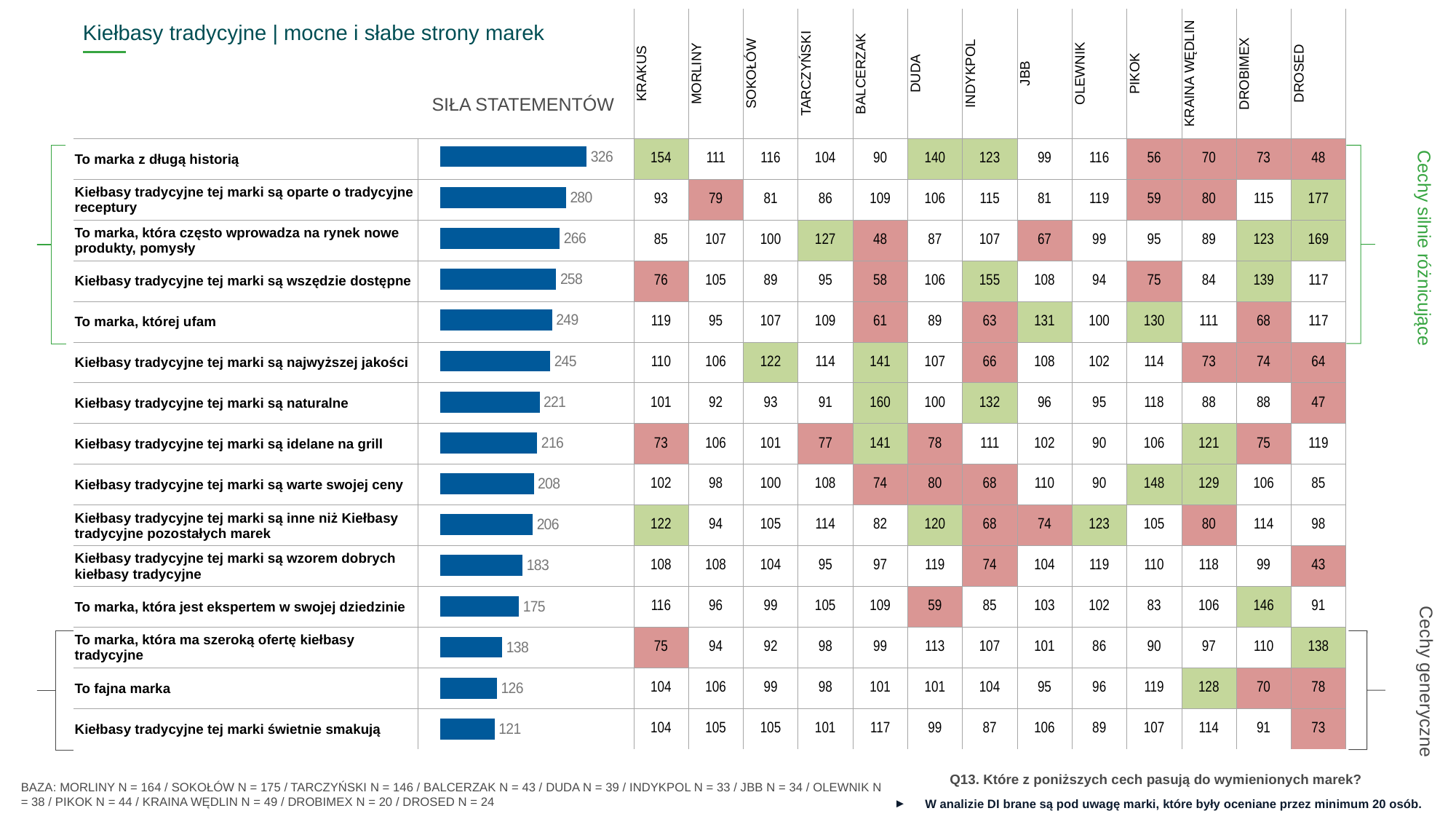

| ^TABDI^ | x | KRAKUS | MORLINY | SOKOŁÓW | TARCZYŃSKI | BALCERZAK | DUDA | INDYKPOL | JBB | OLEWNIK | PIKOK | KRAINA WĘDLIN | DROBIMEX | DROSED |
| --- | --- | --- | --- | --- | --- | --- | --- | --- | --- | --- | --- | --- | --- | --- |
| To marka z długą historią |  | 154 | 111 | 116 | 104 | 90 | 140 | 123 | 99 | 116 | 56 | 70 | 73 | 48 |
| Kiełbasy tradycyjne tej marki są oparte o tradycyjne receptury |  | 93 | 79 | 81 | 86 | 109 | 106 | 115 | 81 | 119 | 59 | 80 | 115 | 177 |
| To marka, która często wprowadza na rynek nowe produkty, pomysły |  | 85 | 107 | 100 | 127 | 48 | 87 | 107 | 67 | 99 | 95 | 89 | 123 | 169 |
| Kiełbasy tradycyjne tej marki są wszędzie dostępne |  | 76 | 105 | 89 | 95 | 58 | 106 | 155 | 108 | 94 | 75 | 84 | 139 | 117 |
| To marka, której ufam |  | 119 | 95 | 107 | 109 | 61 | 89 | 63 | 131 | 100 | 130 | 111 | 68 | 117 |
| Kiełbasy tradycyjne tej marki są najwyższej jakości |  | 110 | 106 | 122 | 114 | 141 | 107 | 66 | 108 | 102 | 114 | 73 | 74 | 64 |
| Kiełbasy tradycyjne tej marki są naturalne |  | 101 | 92 | 93 | 91 | 160 | 100 | 132 | 96 | 95 | 118 | 88 | 88 | 47 |
| Kiełbasy tradycyjne tej marki są idelane na grill |  | 73 | 106 | 101 | 77 | 141 | 78 | 111 | 102 | 90 | 106 | 121 | 75 | 119 |
| Kiełbasy tradycyjne tej marki są warte swojej ceny |  | 102 | 98 | 100 | 108 | 74 | 80 | 68 | 110 | 90 | 148 | 129 | 106 | 85 |
| Kiełbasy tradycyjne tej marki są inne niż Kiełbasy tradycyjne pozostałych marek |  | 122 | 94 | 105 | 114 | 82 | 120 | 68 | 74 | 123 | 105 | 80 | 114 | 98 |
| Kiełbasy tradycyjne tej marki są wzorem dobrych kiełbasy tradycyjne |  | 108 | 108 | 104 | 95 | 97 | 119 | 74 | 104 | 119 | 110 | 118 | 99 | 43 |
| To marka, która jest ekspertem w swojej dziedzinie |  | 116 | 96 | 99 | 105 | 109 | 59 | 85 | 103 | 102 | 83 | 106 | 146 | 91 |
| To marka, która ma szeroką ofertę kiełbasy tradycyjne |  | 75 | 94 | 92 | 98 | 99 | 113 | 107 | 101 | 86 | 90 | 97 | 110 | 138 |
| To fajna marka |  | 104 | 106 | 99 | 98 | 101 | 101 | 104 | 95 | 96 | 119 | 128 | 70 | 78 |
| Kiełbasy tradycyjne tej marki świetnie smakują |  | 104 | 105 | 105 | 101 | 117 | 99 | 87 | 106 | 89 | 107 | 114 | 91 | 73 |

Kiełbasy tradycyjne | mocne i słabe strony marek
SIŁA STATEMENTÓW

### Chart

| Category | Seria 1 |
|---|---|
|  | 326.0 |
|  | 280.0 |
|  | 266.0 |
|  | 258.0 |
|  | 249.0 |
|  | 245.0 |
|  | 221.0 |
|  | 216.0 |
|  | 208.0 |
|  | 206.0 |
|  | 183.0 |
|  | 175.0 |
|  | 138.0 |
|  | 126.0 |
|  | 121.0 |

Cechy silnie różnicujące

Cechy generyczne
Q13. Które z poniższych cech pasują do wymienionych marek?

BAZA: MORLINY N = 164 / SOKOŁÓW N = 175 / TARCZYŃSKI N = 146 / BALCERZAK N = 43 / DUDA N = 39 / INDYKPOL N = 33 / JBB N = 34 / OLEWNIK N = 38 / PIKOK N = 44 / KRAINA WĘDLIN N = 49 / DROBIMEX N = 20 / DROSED N = 24
W analizie DI brane są pod uwagę marki, które były oceniane przez minimum 20 osób.